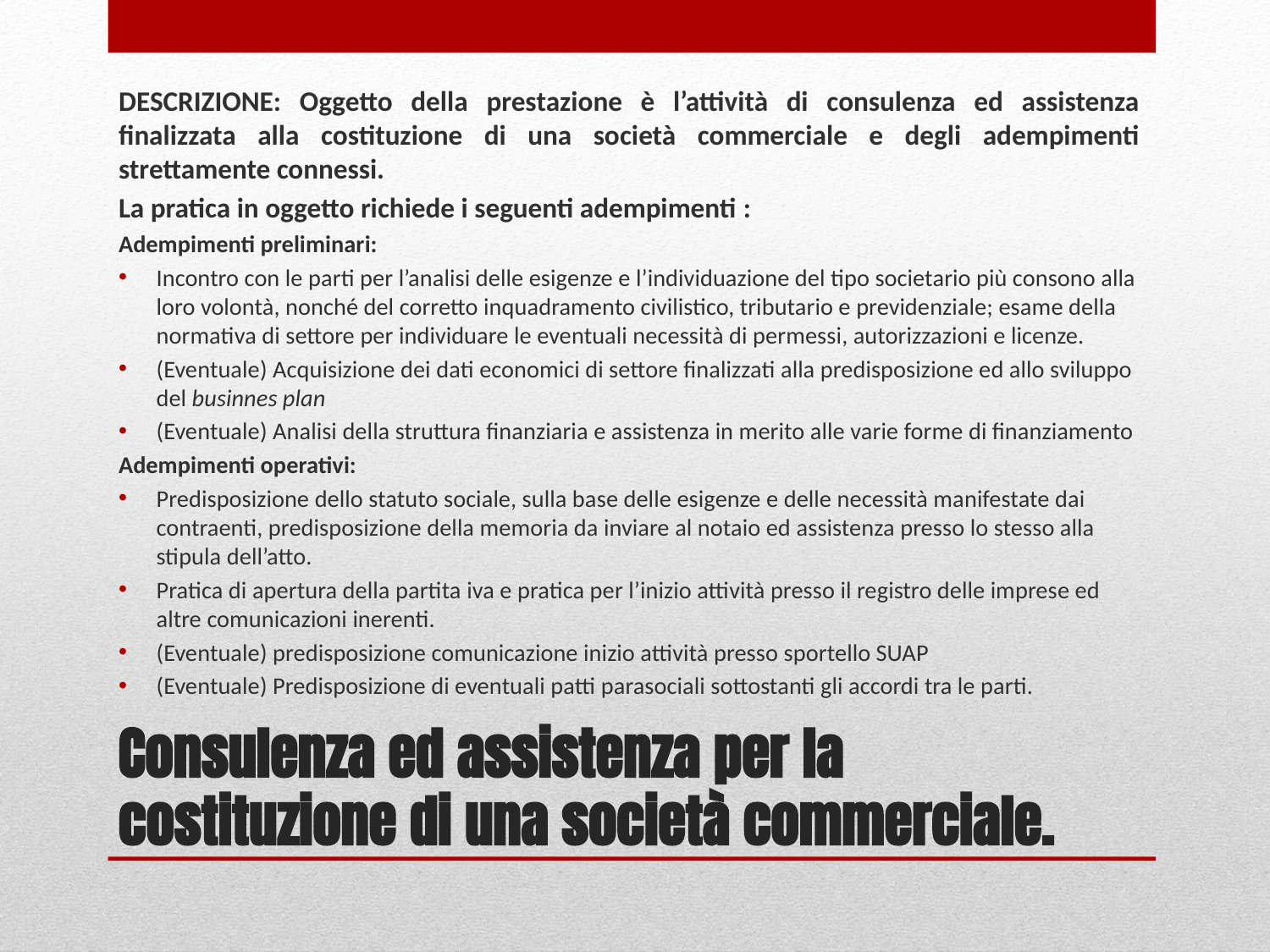

DESCRIZIONE: Oggetto della prestazione è l’attività di consulenza ed assistenza finalizzata alla costituzione di una società commerciale e degli adempimenti strettamente connessi.
La pratica in oggetto richiede i seguenti adempimenti :
Adempimenti preliminari:
Incontro con le parti per l’analisi delle esigenze e l’individuazione del tipo societario più consono alla loro volontà, nonché del corretto inquadramento civilistico, tributario e previdenziale; esame della normativa di settore per individuare le eventuali necessità di permessi, autorizzazioni e licenze.
(Eventuale) Acquisizione dei dati economici di settore finalizzati alla predisposizione ed allo sviluppo del businnes plan
(Eventuale) Analisi della struttura finanziaria e assistenza in merito alle varie forme di finanziamento
Adempimenti operativi:
Predisposizione dello statuto sociale, sulla base delle esigenze e delle necessità manifestate dai contraenti, predisposizione della memoria da inviare al notaio ed assistenza presso lo stesso alla stipula dell’atto.
Pratica di apertura della partita iva e pratica per l’inizio attività presso il registro delle imprese ed altre comunicazioni inerenti.
(Eventuale) predisposizione comunicazione inizio attività presso sportello SUAP
(Eventuale) Predisposizione di eventuali patti parasociali sottostanti gli accordi tra le parti.
# Consulenza ed assistenza per la costituzione di una società commerciale.